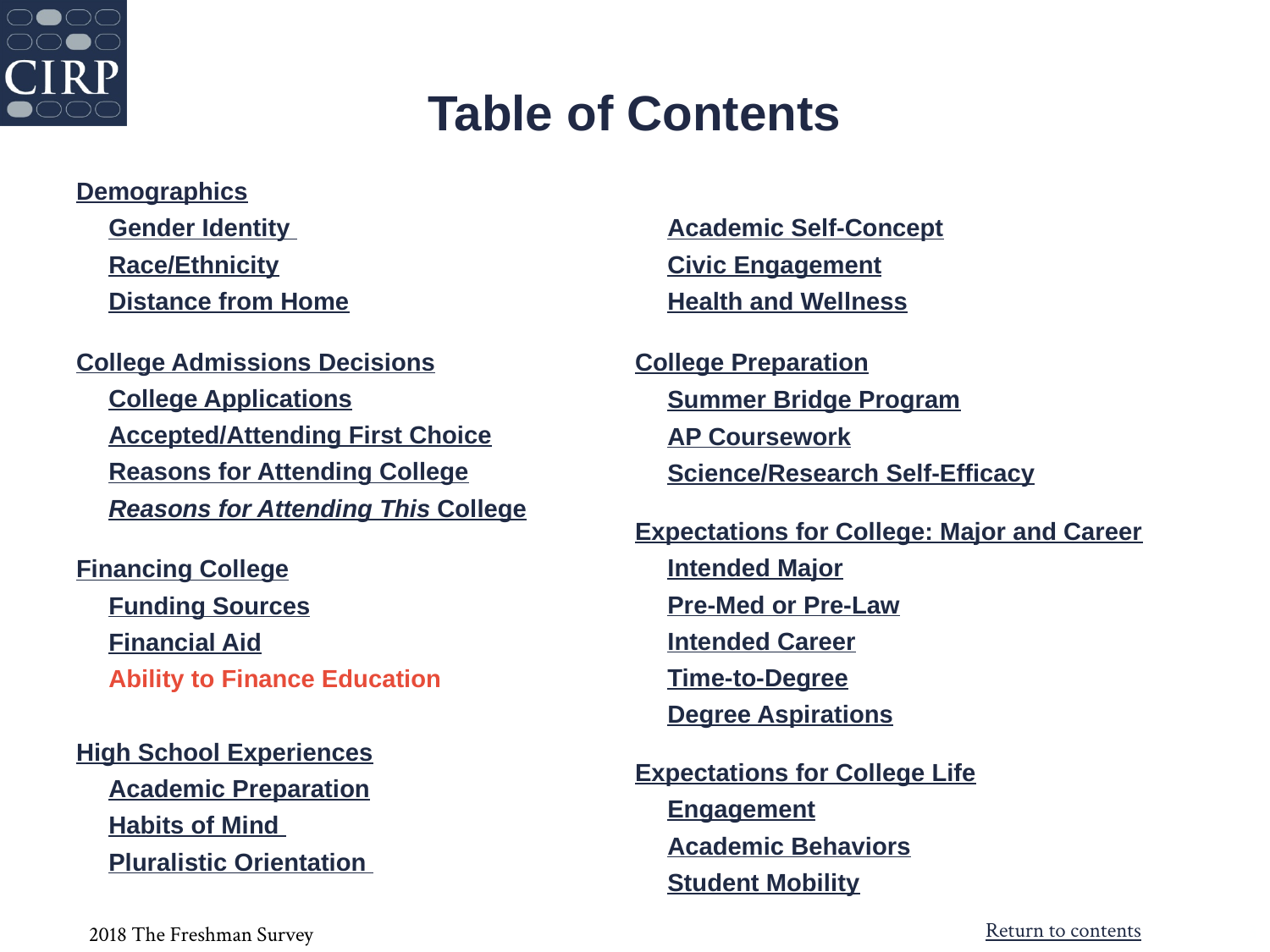

# Table of Contents
Demographics
Gender Identity
Race/Ethnicity
Distance from Home

College Admissions Decisions
College Applications
Accepted/Attending First Choice
Reasons for Attending College
Reasons for Attending This College

Financing College
Funding Sources
Financial Aid
Ability to Finance Education

High School Experiences
Academic Preparation
Habits of Mind
Pluralistic Orientation

Academic Self-Concept
Civic Engagement
Health and Wellness

College Preparation
Summer Bridge Program
AP Coursework
Science/Research Self-Efficacy

Expectations for College: Major and Career
Intended Major
Pre-Med or Pre-Law
Intended Career
Time-to-Degree
Degree Aspirations

Expectations for College Life
Engagement
Academic Behaviors
Student Mobility
3
2018 The Freshman Survey